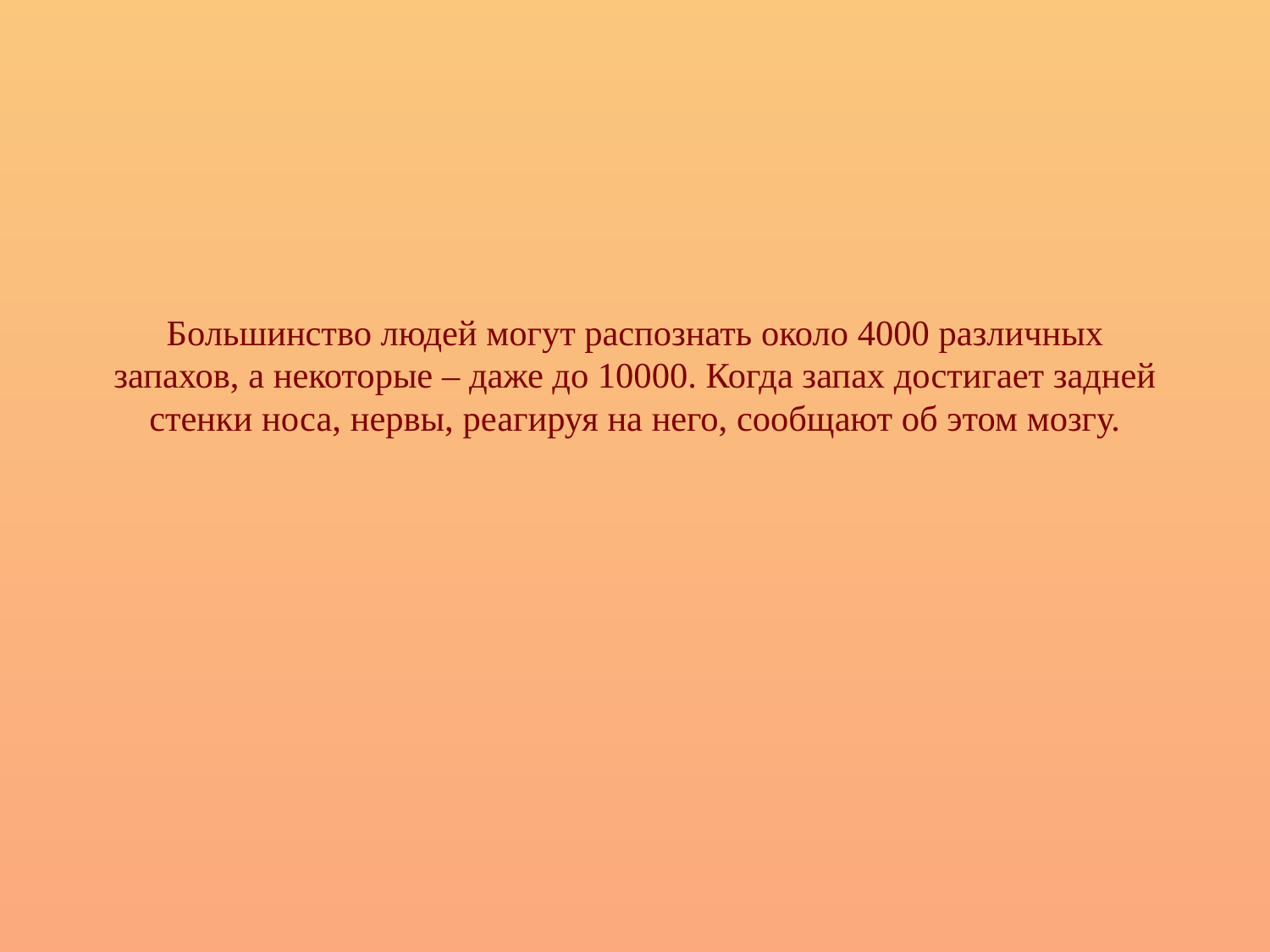

# Большинство людей могут распознать около 4000 различных запахов, а некоторые – даже до 10000. Когда запах достигает задней стенки носа, нервы, реагируя на него, сообщают об этом мозгу.